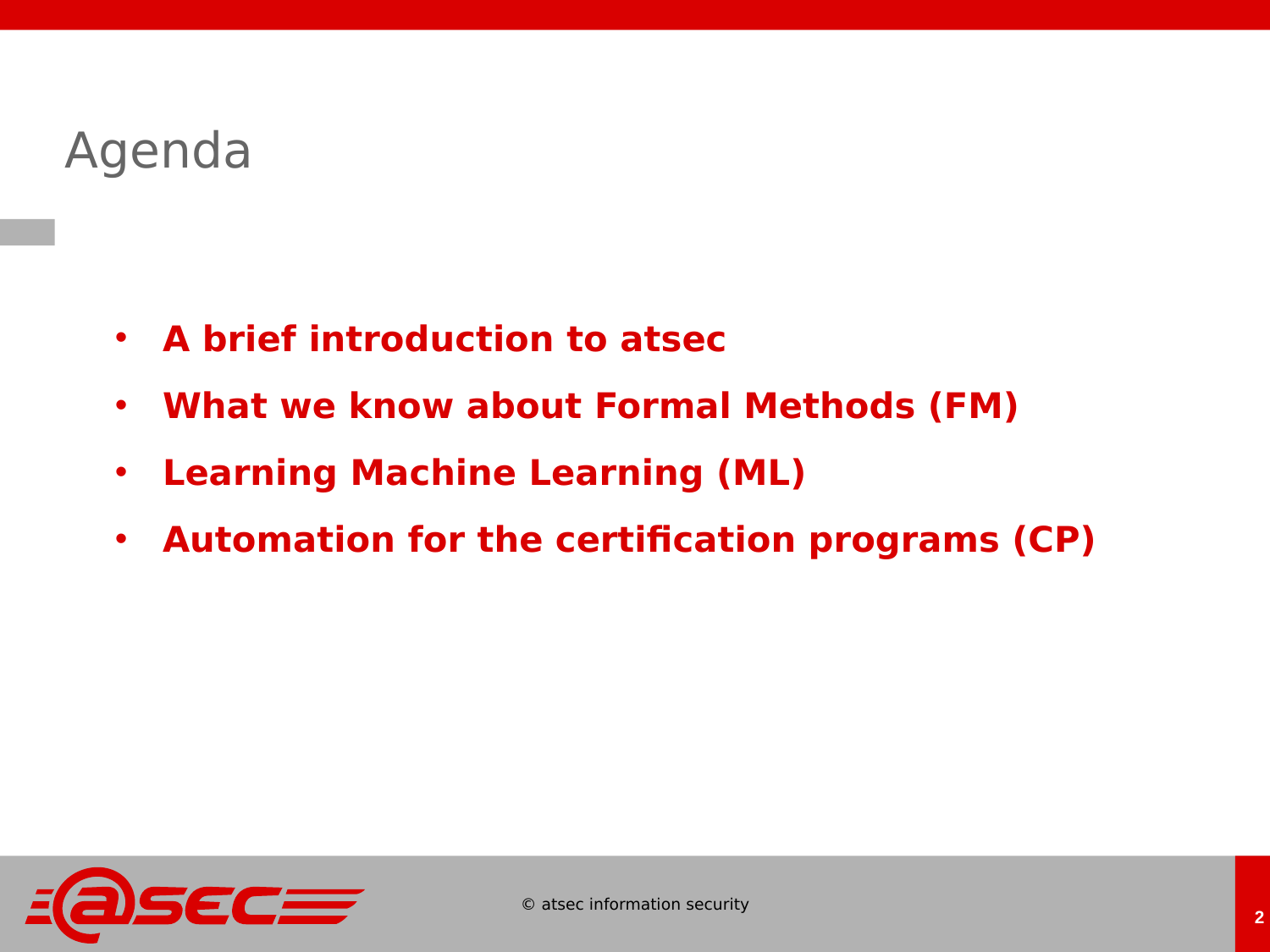

# Agenda
A brief introduction to atsec
What we know about Formal Methods (FM)
Learning Machine Learning (ML)
Automation for the certification programs (CP)

2